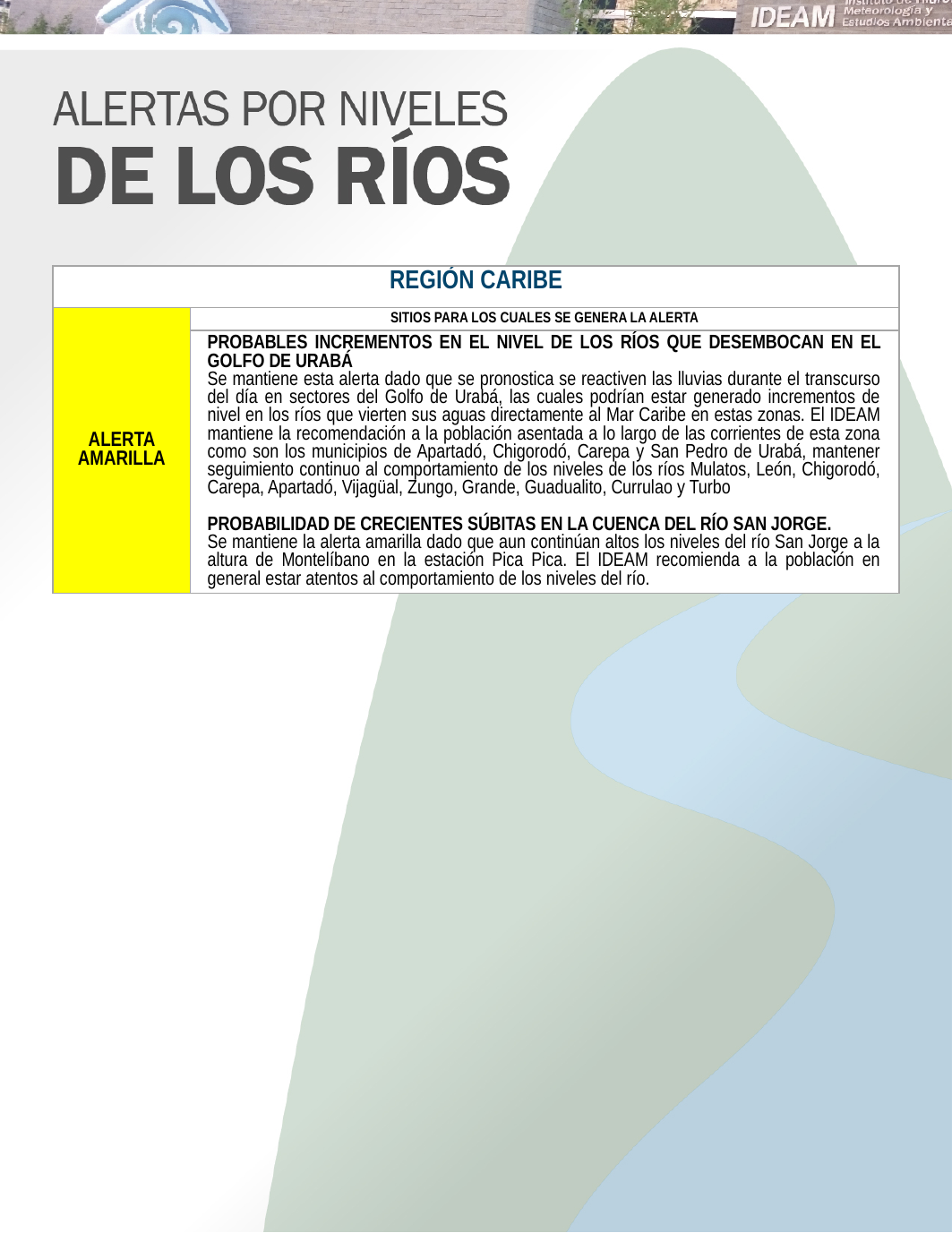

| REGIÓN CARIBE |  |
| --- | --- |
| ALERTA AMARILLA | SITIOS PARA LOS CUALES SE GENERA LA ALERTA |
|  | PROBABLES INCREMENTOS EN EL NIVEL DE LOS RÍOS QUE DESEMBOCAN EN EL GOLFO DE URABÁ Se mantiene esta alerta dado que se pronostica se reactiven las lluvias durante el transcurso del día en sectores del Golfo de Urabá, las cuales podrían estar generado incrementos de nivel en los ríos que vierten sus aguas directamente al Mar Caribe en estas zonas. El IDEAM mantiene la recomendación a la población asentada a lo largo de las corrientes de esta zona como son los municipios de Apartadó, Chigorodó, Carepa y San Pedro de Urabá, mantener seguimiento continuo al comportamiento de los niveles de los ríos Mulatos, León, Chigorodó, Carepa, Apartadó, Vijagüal, Zungo, Grande, Guadualito, Currulao y Turbo PROBABILIDAD DE CRECIENTES SÚBITAS EN LA CUENCA DEL RÍO SAN JORGE. Se mantiene la alerta amarilla dado que aun continúan altos los niveles del río San Jorge a la altura de Montelíbano en la estación Pica Pica. El IDEAM recomienda a la población en general estar atentos al comportamiento de los niveles del río. |